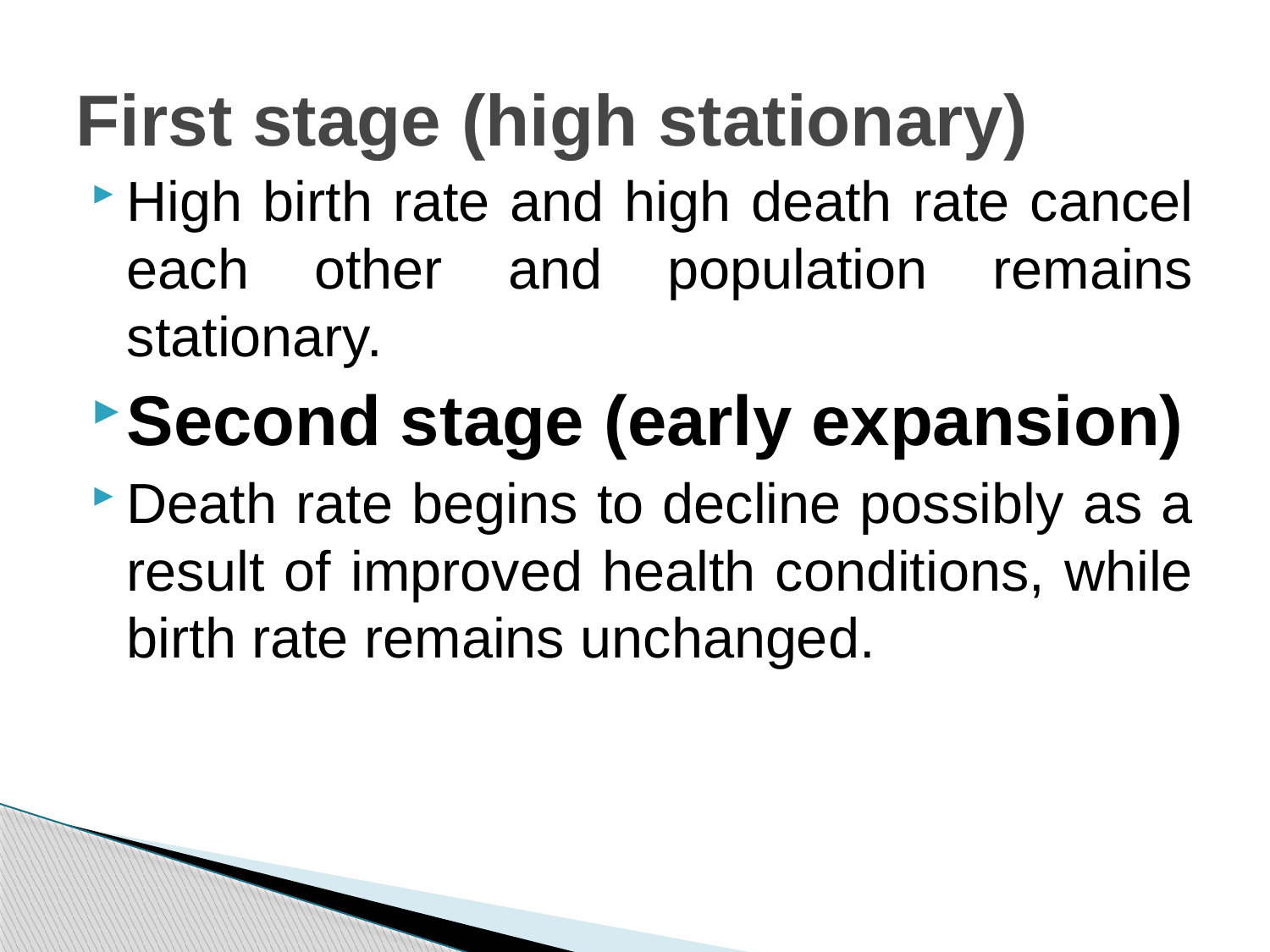

# First stage (high stationary)
High birth rate and high death rate cancel each other and population remains stationary.
Second stage (early expansion)
Death rate begins to decline possibly as a result of improved health conditions, while birth rate remains unchanged.